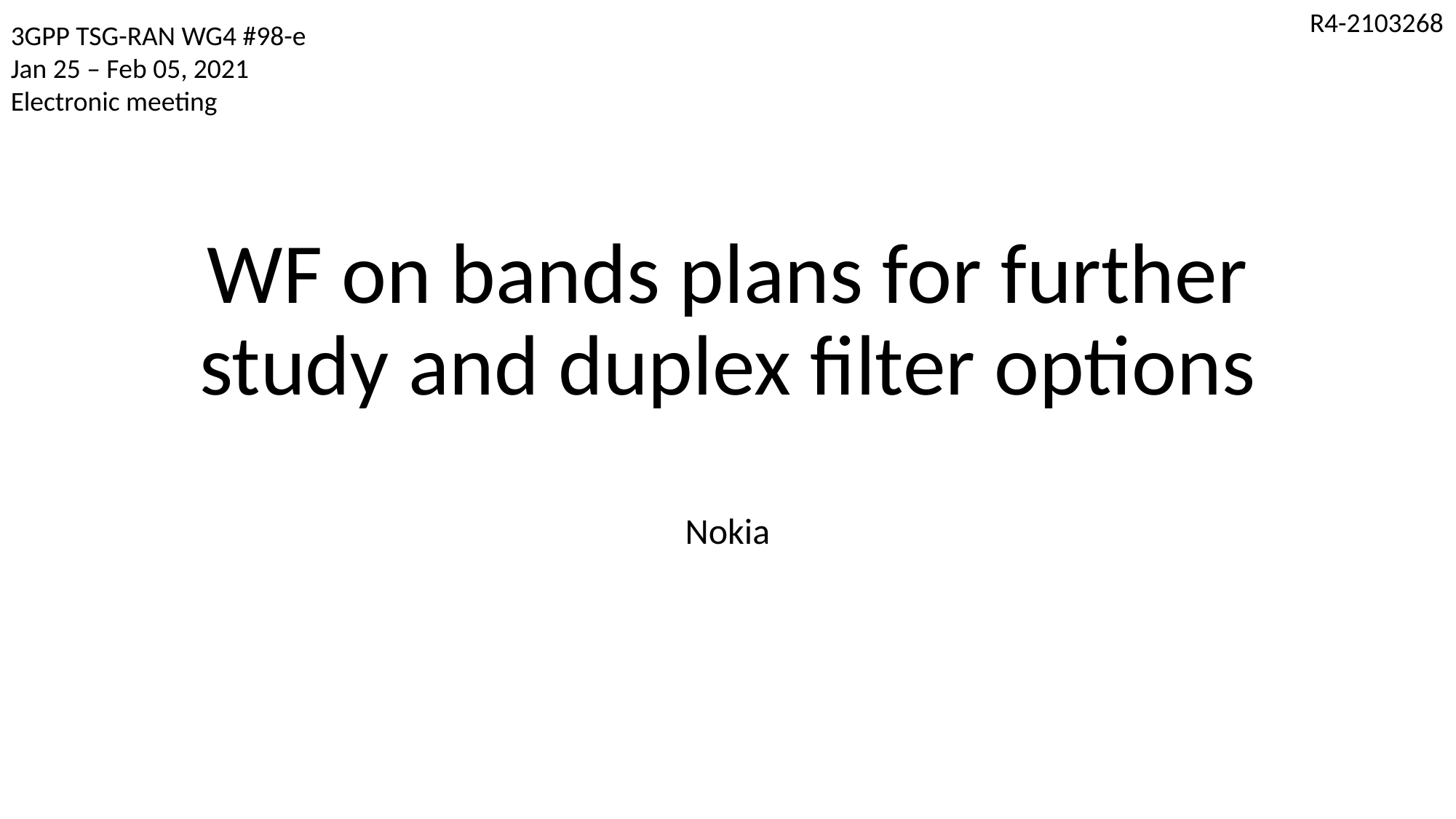

R4-2103268
3GPP TSG-RAN WG4 #98-e
Jan 25 – Feb 05, 2021
Electronic meeting
# WF on bands plans for further study and duplex filter options
Nokia